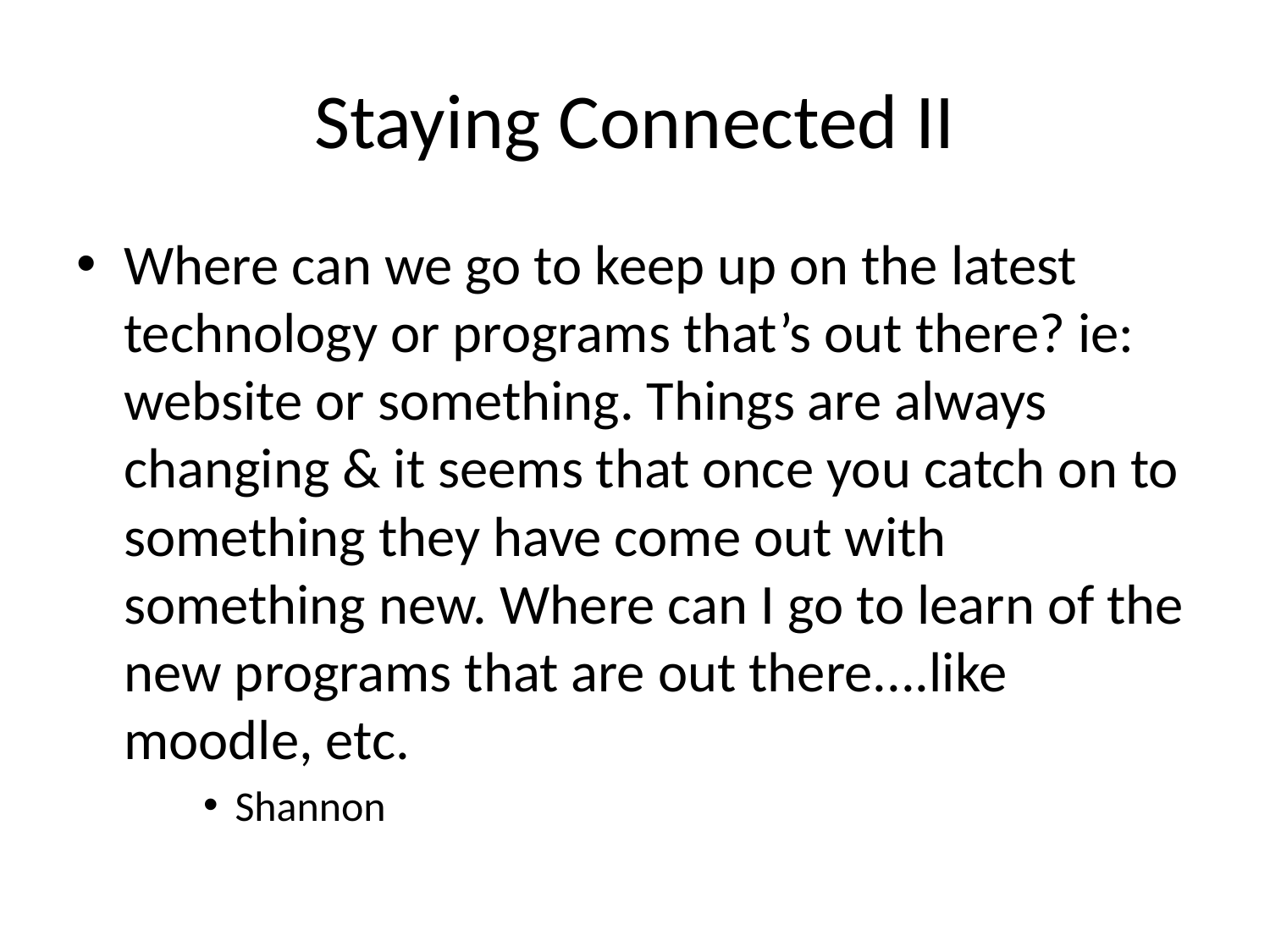

# Staying Connected II
Where can we go to keep up on the latest technology or programs that’s out there? ie: website or something. Things are always changing & it seems that once you catch on to something they have come out with something new. Where can I go to learn of the new programs that are out there....like moodle, etc.
Shannon